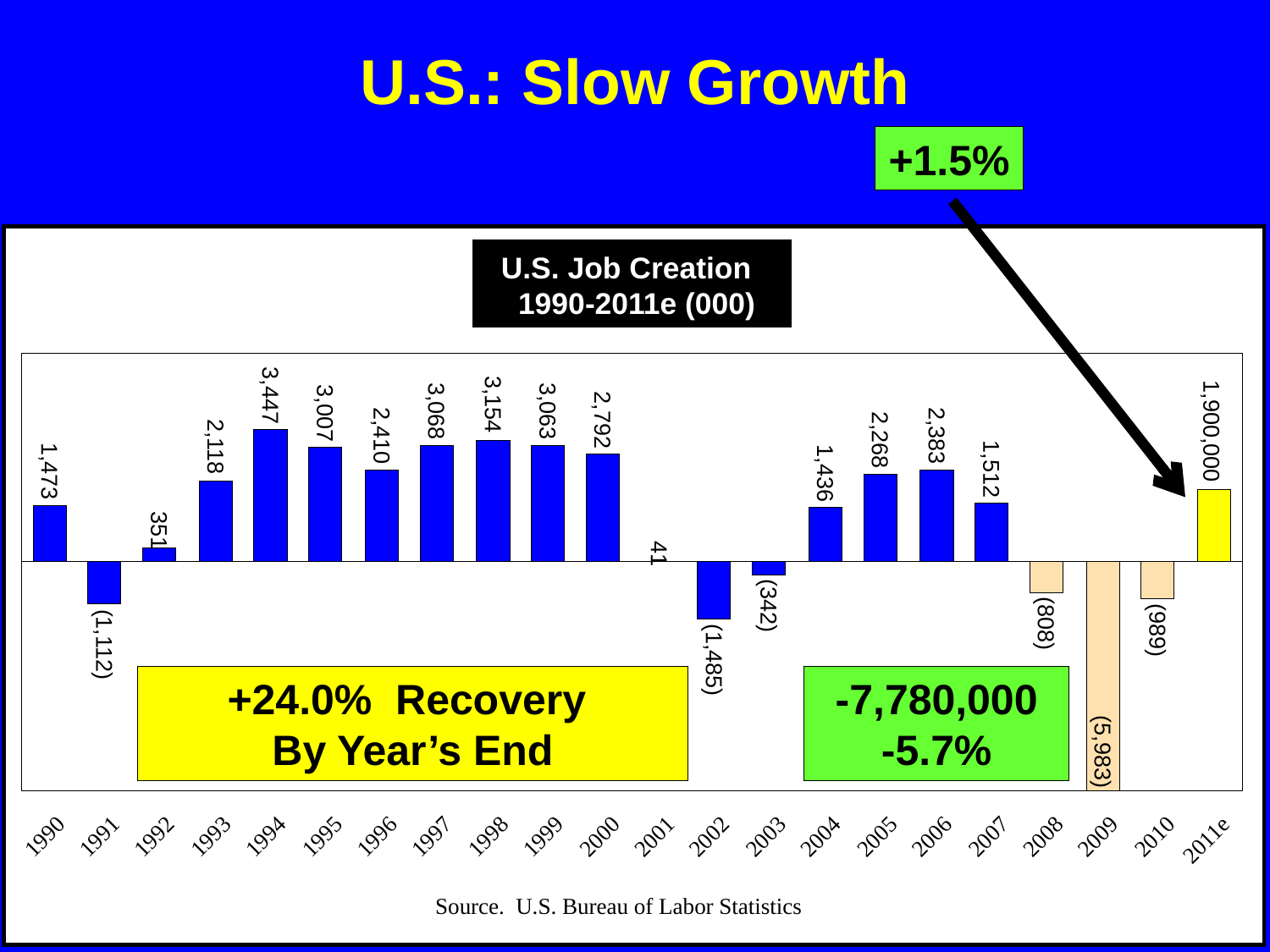

# U.S.: Slow Growth
+1.5%

U.S. Job Creation
1990-2011e (000)

1,900,000

3,447
3,154
3,068
3,063
3,007
2,792
2,410
2,383
2,268

2,118

1,512
1,473
1,436

351
41

(808)
(989)
(5,983)
(342)
(1,112)
(1,485)
+24.0%  Recovery
By Year’s End
-7,780,000
-5.7%
1990
1991
1992
1993
1994
1995
1996
1997
1998
1999
2000
2001
2002
2003
2004
2005
2006
2007
2008
2009
2010
2011e

Source.  U.S. Bureau of Labor Statistics